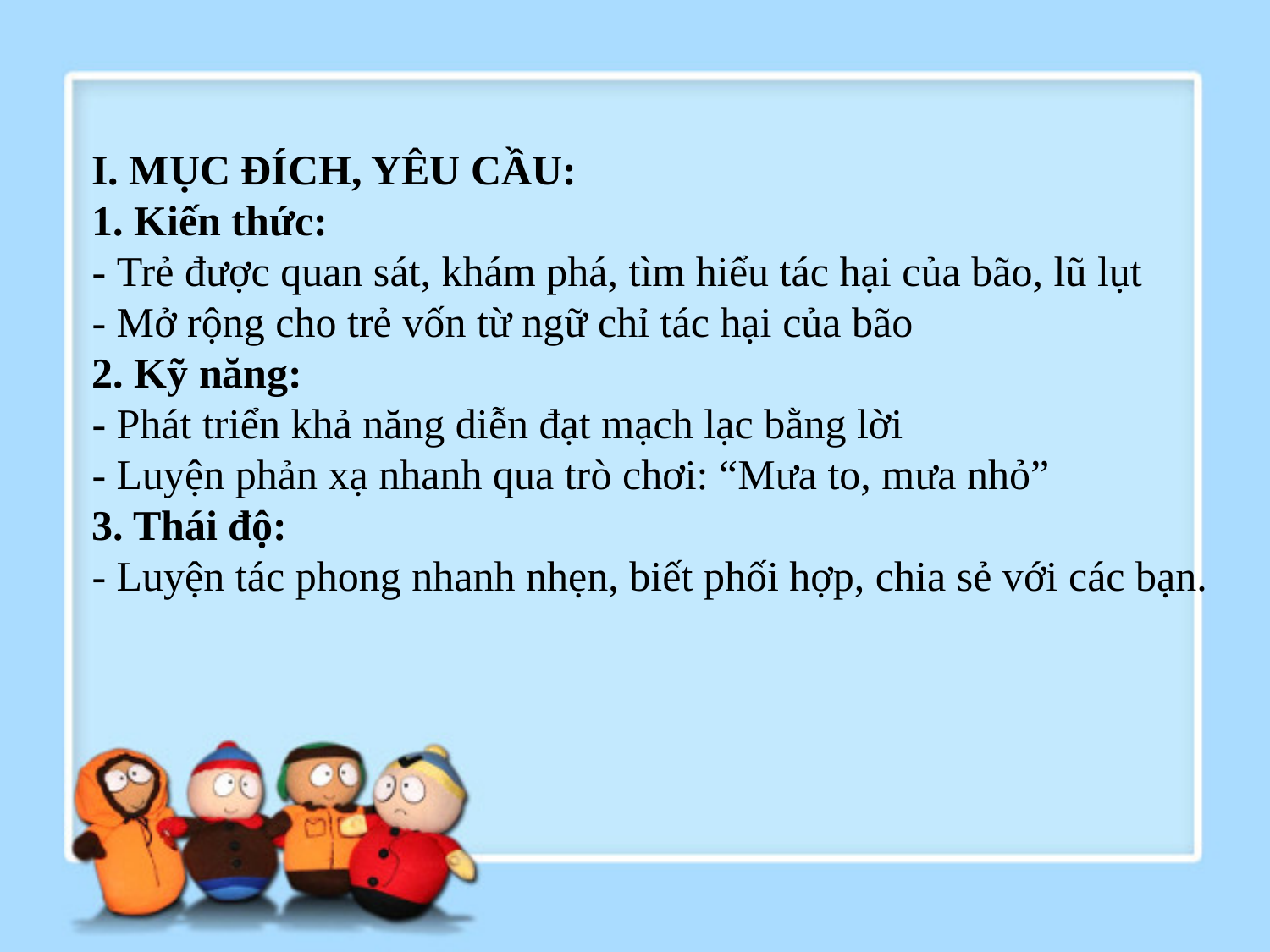

I. MỤC ĐÍCH, YÊU CẦU:
1. Kiến thức:
- Trẻ được quan sát, khám phá, tìm hiểu tác hại của bão, lũ lụt
- Mở rộng cho trẻ vốn từ ngữ chỉ tác hại của bão
2. Kỹ năng:
- Phát triển khả năng diễn đạt mạch lạc bằng lời
- Luyện phản xạ nhanh qua trò chơi: “Mưa to, mưa nhỏ”
3. Thái độ:
- Luyện tác phong nhanh nhẹn, biết phối hợp, chia sẻ với các bạn.